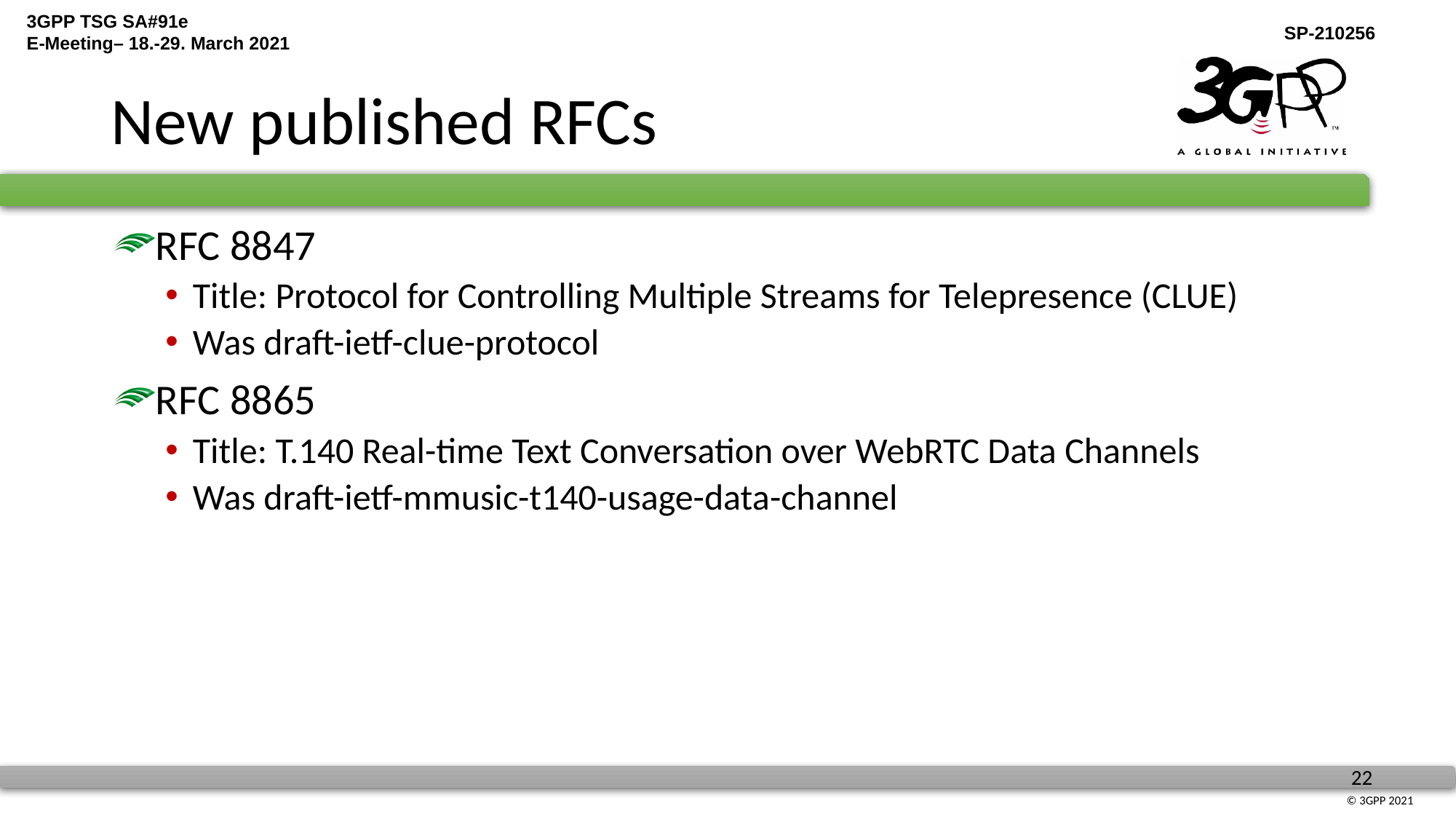

# New published RFCs
RFC 8847
Title: Protocol for Controlling Multiple Streams for Telepresence (CLUE)
Was draft-ietf-clue-protocol
RFC 8865
Title: T.140 Real-time Text Conversation over WebRTC Data Channels
Was draft-ietf-mmusic-t140-usage-data-channel